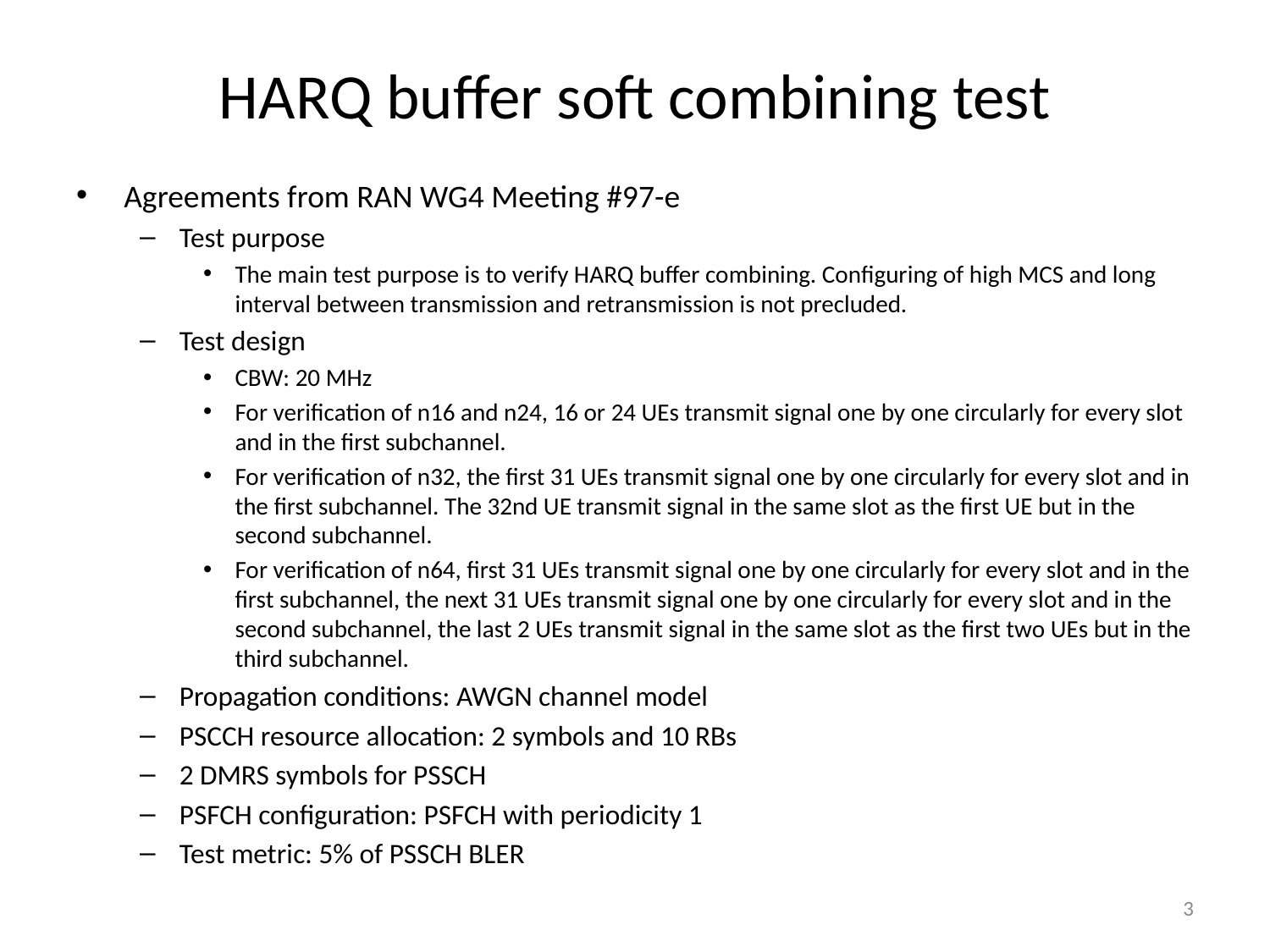

# HARQ buffer soft combining test
Agreements from RAN WG4 Meeting #97-e
Test purpose
The main test purpose is to verify HARQ buffer combining. Configuring of high MCS and long interval between transmission and retransmission is not precluded.
Test design
CBW: 20 MHz
For verification of n16 and n24, 16 or 24 UEs transmit signal one by one circularly for every slot and in the first subchannel.
For verification of n32, the first 31 UEs transmit signal one by one circularly for every slot and in the first subchannel. The 32nd UE transmit signal in the same slot as the first UE but in the second subchannel.
For verification of n64, first 31 UEs transmit signal one by one circularly for every slot and in the first subchannel, the next 31 UEs transmit signal one by one circularly for every slot and in the second subchannel, the last 2 UEs transmit signal in the same slot as the first two UEs but in the third subchannel.
Propagation conditions: AWGN channel model
PSCCH resource allocation: 2 symbols and 10 RBs
2 DMRS symbols for PSSCH
PSFCH configuration: PSFCH with periodicity 1
Test metric: 5% of PSSCH BLER

3